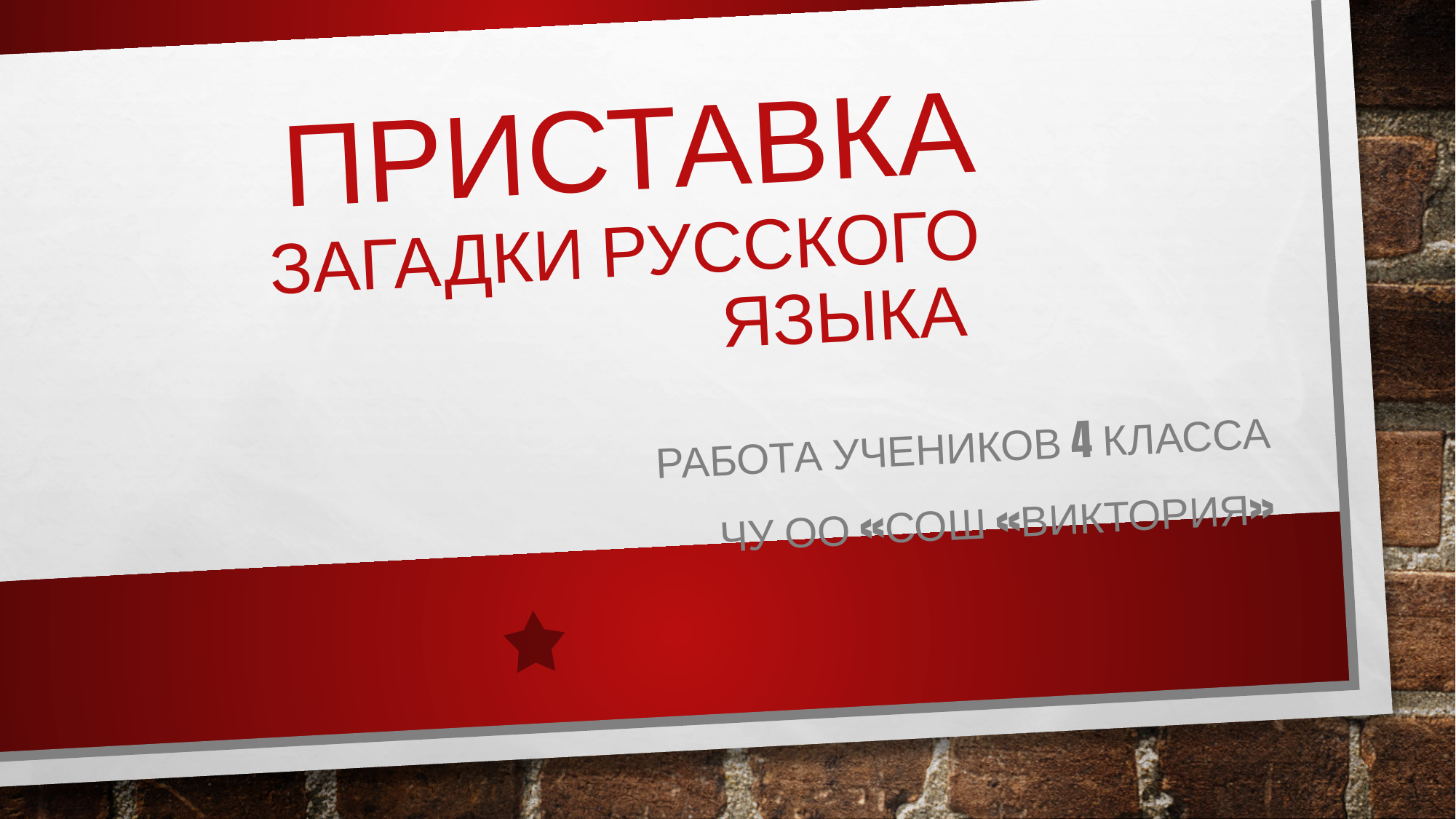

# ПРИСТАВКА загадки русского языка
Работа учеников 4 класса
ЧУ ОО «СОШ «ВИКТОРИЯ»